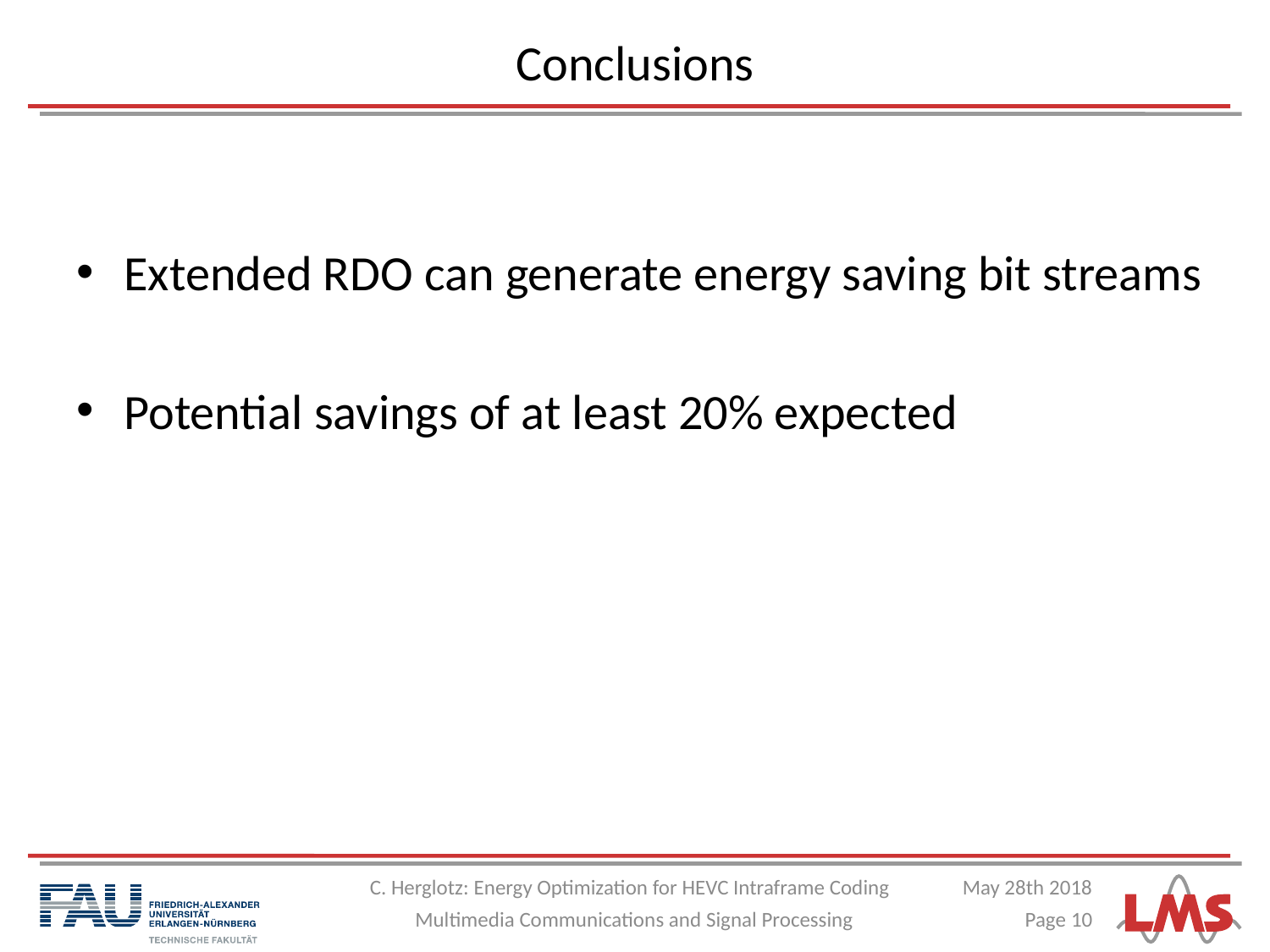

# Conclusions

Extended RDO can generate energy saving bit streams

Potential savings of at least 20% expected

C. Herglotz: Energy Optimization for HEVC Intraframe Coding